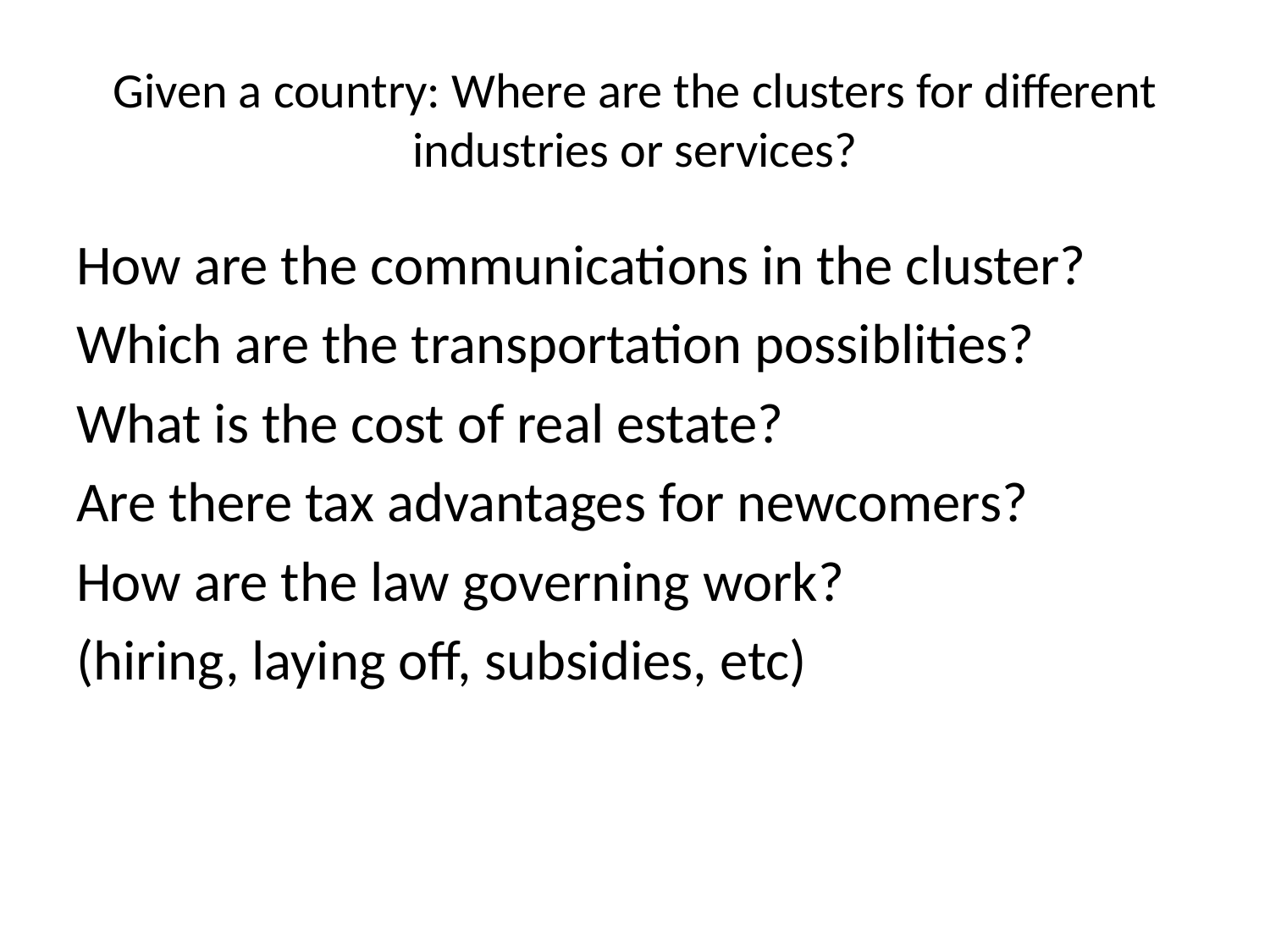

# Given a country: Where are the clusters for different industries or services?
How are the communications in the cluster?
Which are the transportation possiblities?
What is the cost of real estate?
Are there tax advantages for newcomers?
How are the law governing work?
(hiring, laying off, subsidies, etc)